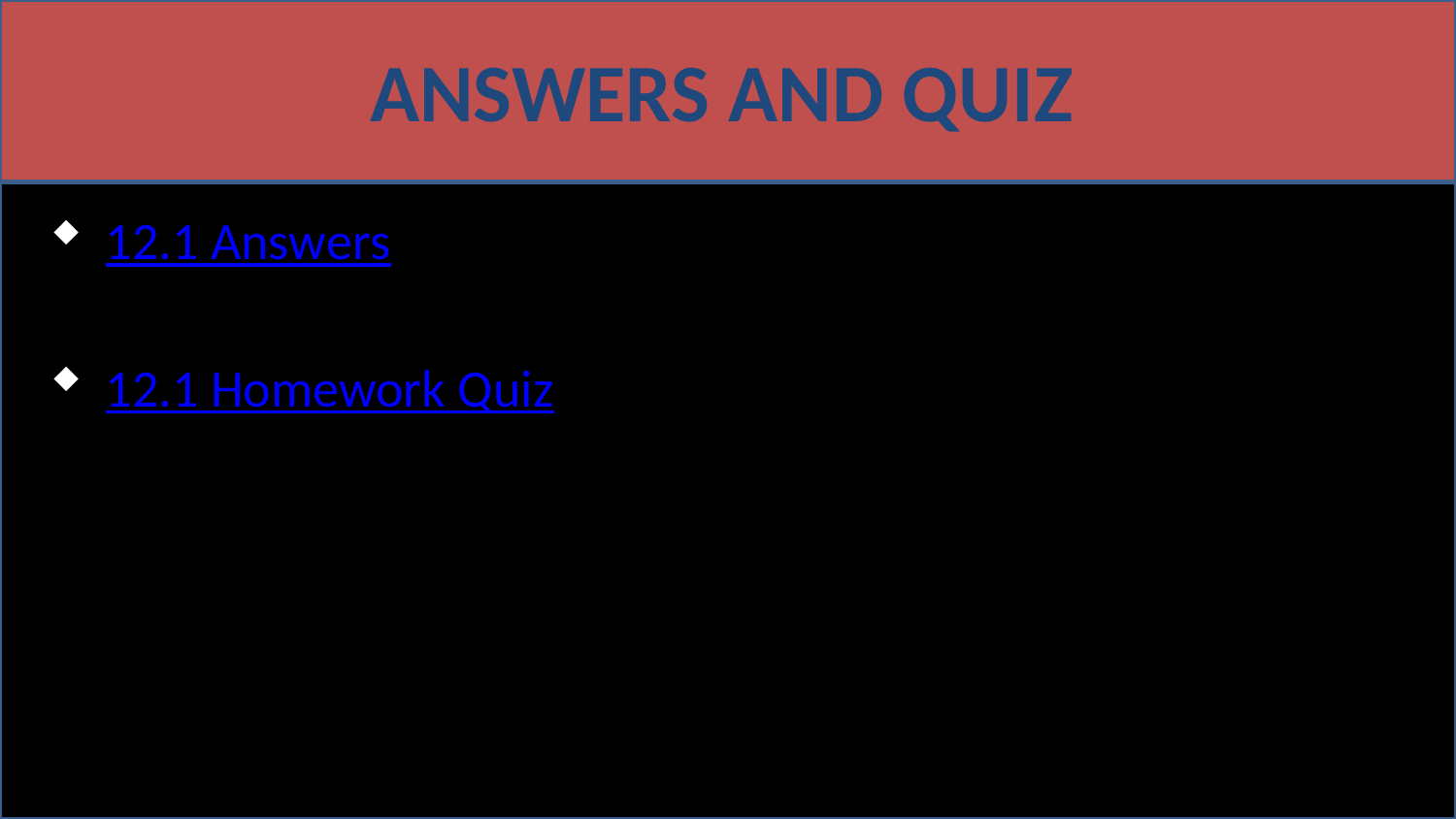

# Answers and Quiz
12.1 Answers

12.1 Homework Quiz